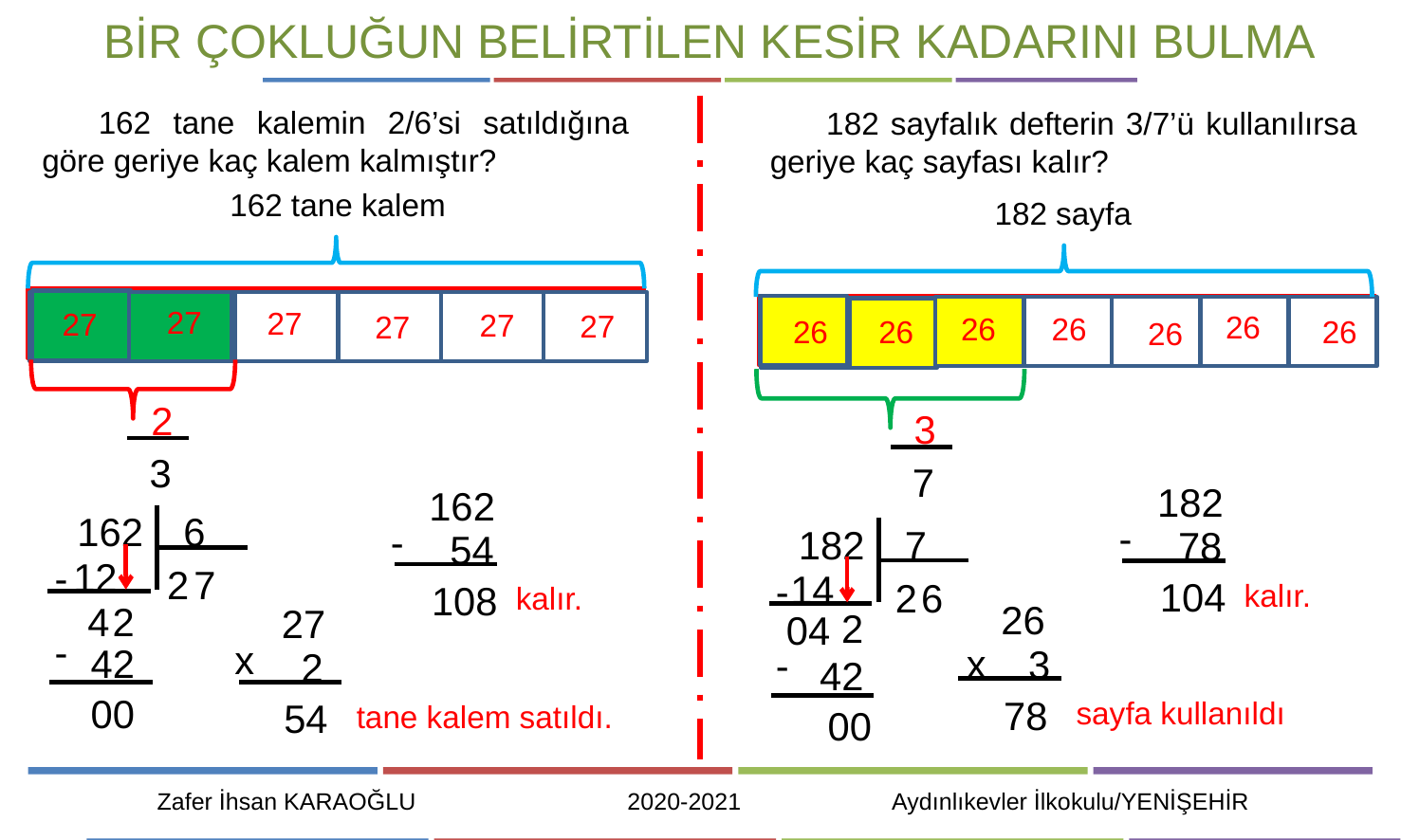

BİR ÇOKLUĞUN BELİRTİLEN KESİR KADARINI BULMA

	162 tane kalemin 2/6’si satıldığına göre geriye kaç kalem kalmıştır?
	182 sayfalık defterin 3/7’ü kullanılırsa geriye kaç sayfası kalır?
162 tane kalem
182 sayfa

27

27

27
27

27
27
26
26
26
26
26
26
26
2
3
3
7
182
162
162
6
-
-
182
7
78
54
12
-
7
2
14
-
104
2
6
kalır.
108
kalır.
26
4
2
27
2
04
-
x
42
x
3
-
2
42
00
78
sayfa kullanıldı
54
tane kalem satıldı.
00

Zafer İhsan KARAOĞLU                                2020-2021                       Aydınlıkevler İlkokulu/YENİŞEHİR